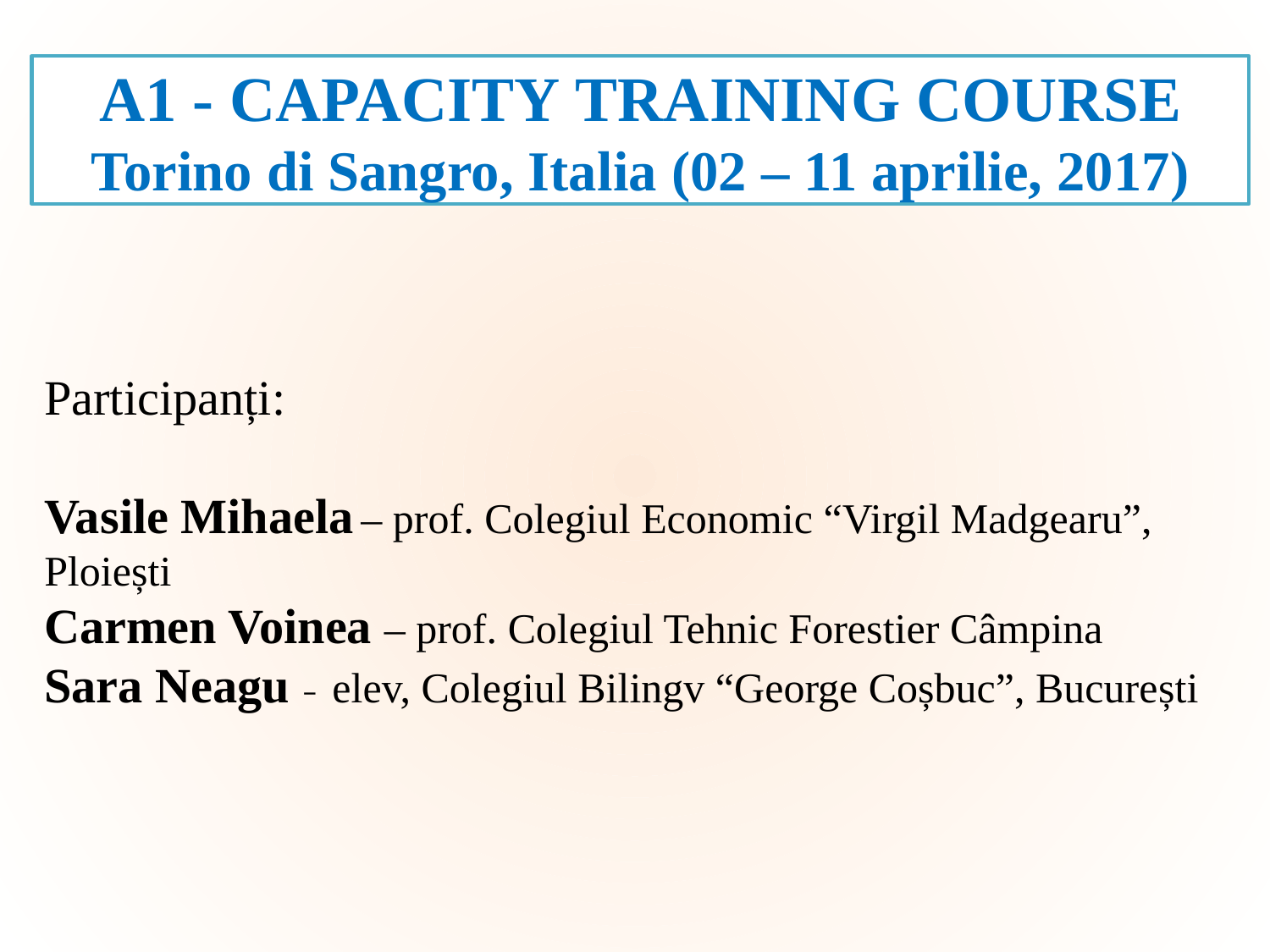

A1 - CAPACITY TRAINING COURSE
Torino di Sangro, Italia (02 – 11 aprilie, 2017)
Participanți:

Vasile Mihaela – prof. Colegiul Economic “Virgil Madgearu”, Ploiești
Carmen Voinea – prof. Colegiul Tehnic Forestier Câmpina
Sara Neagu –  elev, Colegiul Bilingv “George Coșbuc”, București